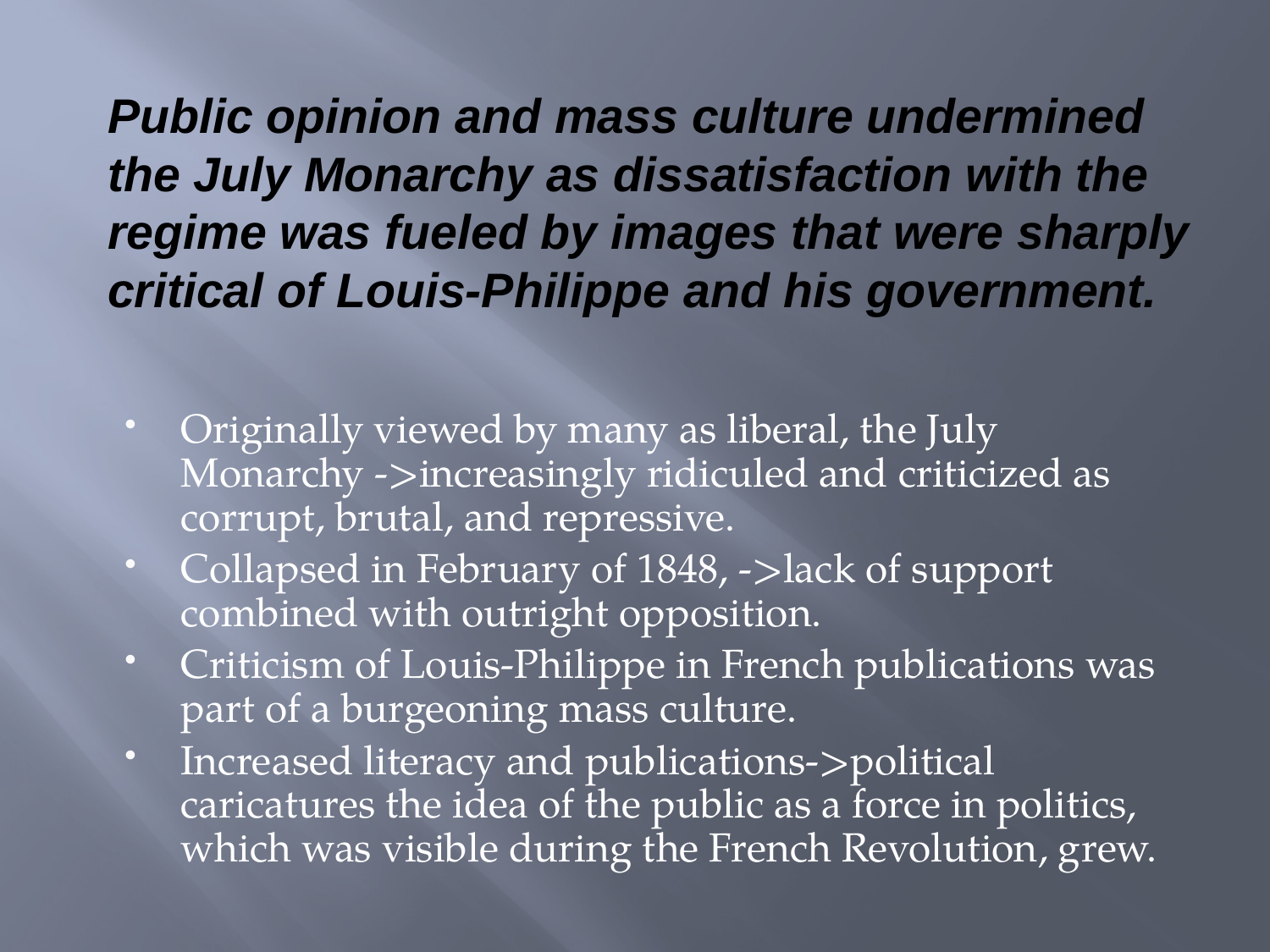

# Public opinion and mass culture undermined the July Monarchy as dissatisfaction with the regime was fueled by images that were sharply critical of Louis-Philippe and his government.
Originally viewed by many as liberal, the July Monarchy ->increasingly ridiculed and criticized as corrupt, brutal, and repressive.
Collapsed in February of 1848, ->lack of support combined with outright opposition.
Criticism of Louis-Philippe in French publications was part of a burgeoning mass culture.
Increased literacy and publications->political caricatures the idea of the public as a force in politics, which was visible during the French Revolution, grew.